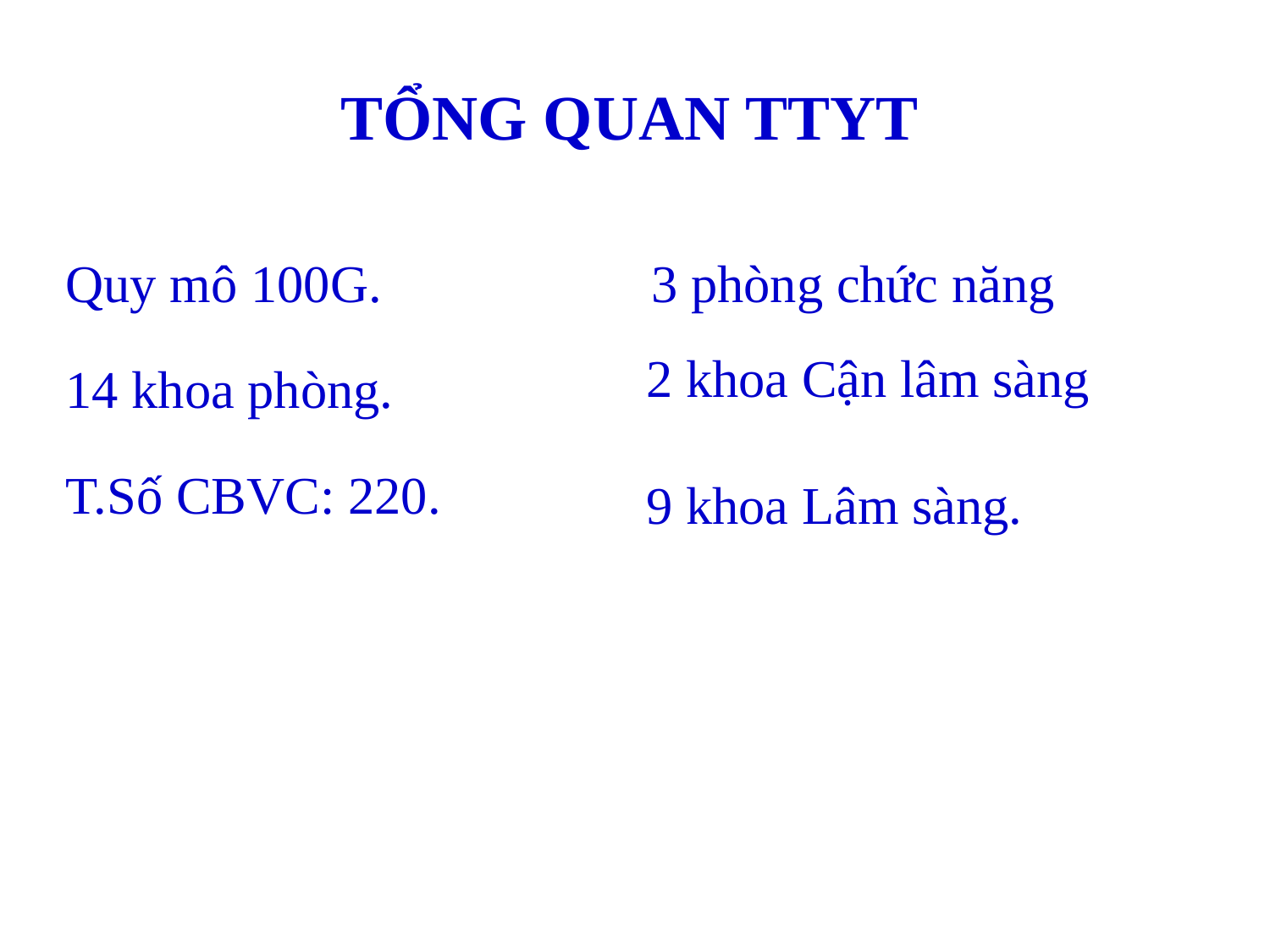

# TỔNG QUAN TTYT
Quy mô 100G.
14 khoa phòng.
T.Số CBVC: 220.

3 phòng chức năng
2 khoa Cận lâm sàng

9 khoa Lâm sàng.

6